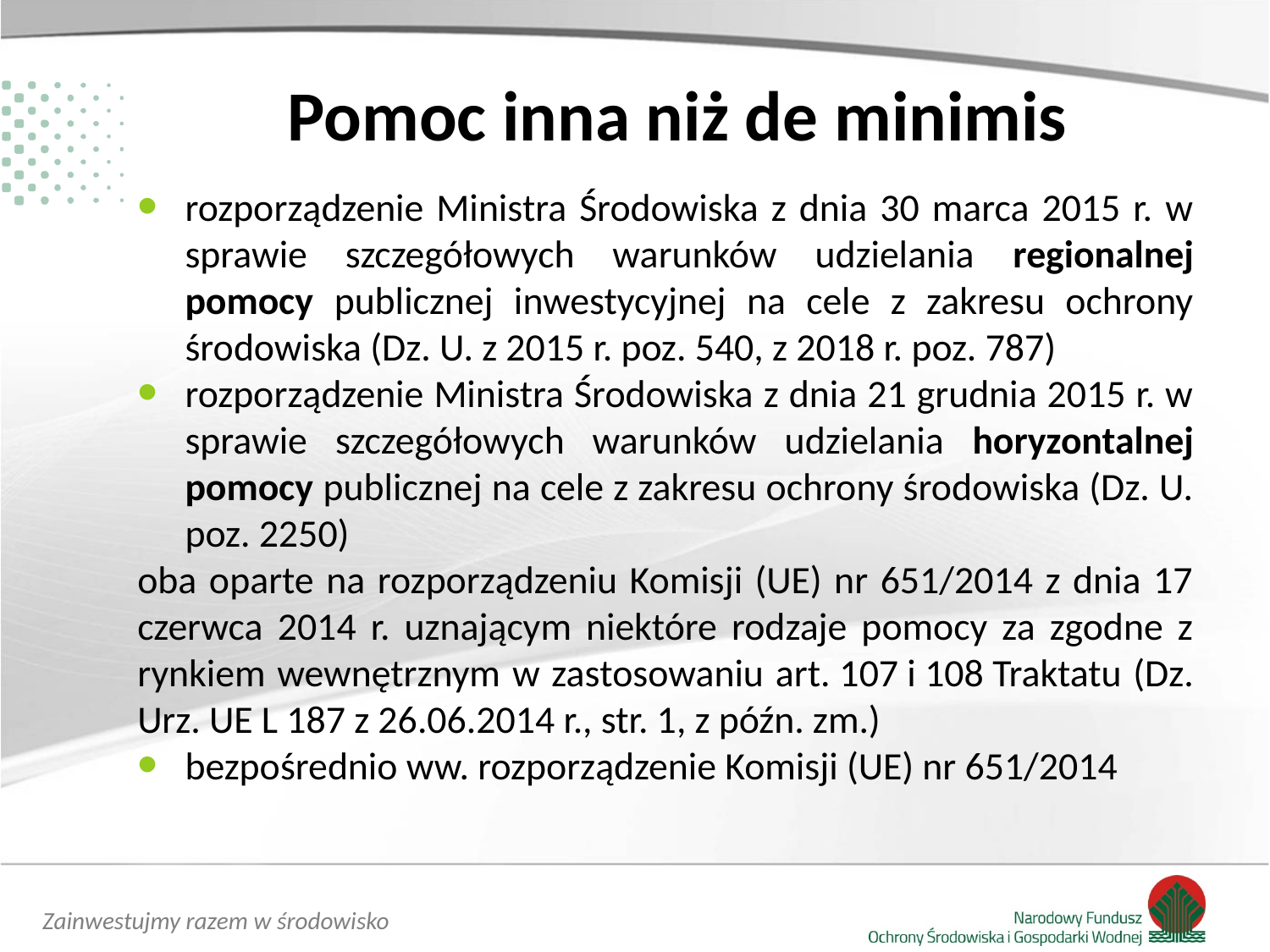

Pomoc inna niż de minimis
rozporządzenie Ministra Środowiska z dnia 30 marca 2015 r. w sprawie szczegółowych warunków udzielania regionalnej pomocy publicznej inwestycyjnej na cele z zakresu ochrony środowiska (Dz. U. z 2015 r. poz. 540, z 2018 r. poz. 787)
rozporządzenie Ministra Środowiska z dnia 21 grudnia 2015 r. w sprawie szczegółowych warunków udzielania horyzontalnej pomocy publicznej na cele z zakresu ochrony środowiska (Dz. U. poz. 2250)
oba oparte na rozporządzeniu Komisji (UE) nr 651/2014 z dnia 17 czerwca 2014 r. uznającym niektóre rodzaje pomocy za zgodne z rynkiem wewnętrznym w zastosowaniu art. 107 i 108 Traktatu (Dz. Urz. UE L 187 z 26.06.2014 r., str. 1, z późn. zm.)
bezpośrednio ww. rozporządzenie Komisji (UE) nr 651/2014